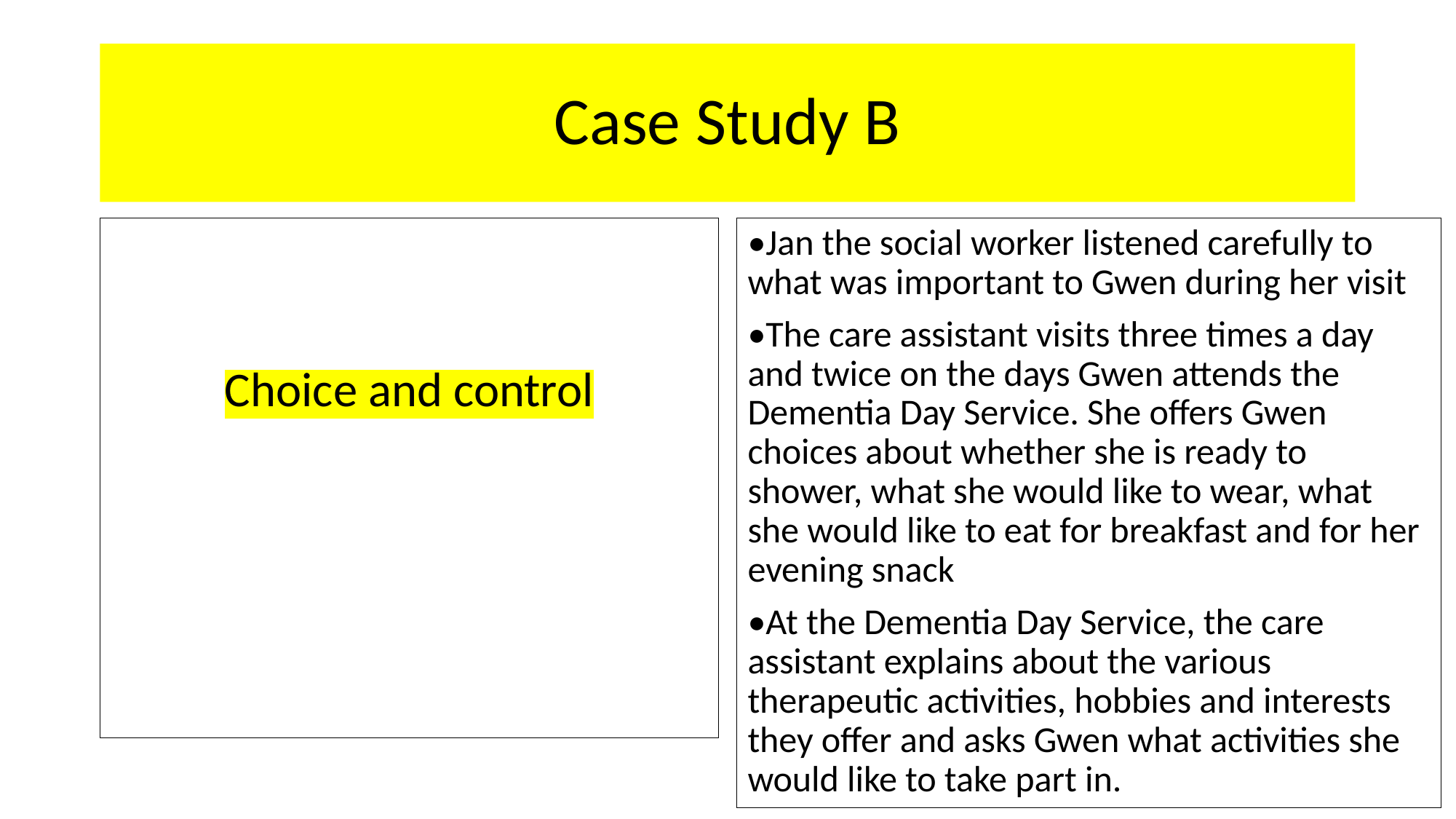

# Case Study B

Choice and control
•Jan the social worker listened carefully to what was important to Gwen during her visit
•The care assistant visits three times a day and twice on the days Gwen attends the Dementia Day Service. She offers Gwen choices about whether she is ready to shower, what she would like to wear, what she would like to eat for breakfast and for her evening snack
•At the Dementia Day Service, the care assistant explains about the various therapeutic activities, hobbies and interests they offer and asks Gwen what activities she would like to take part in.